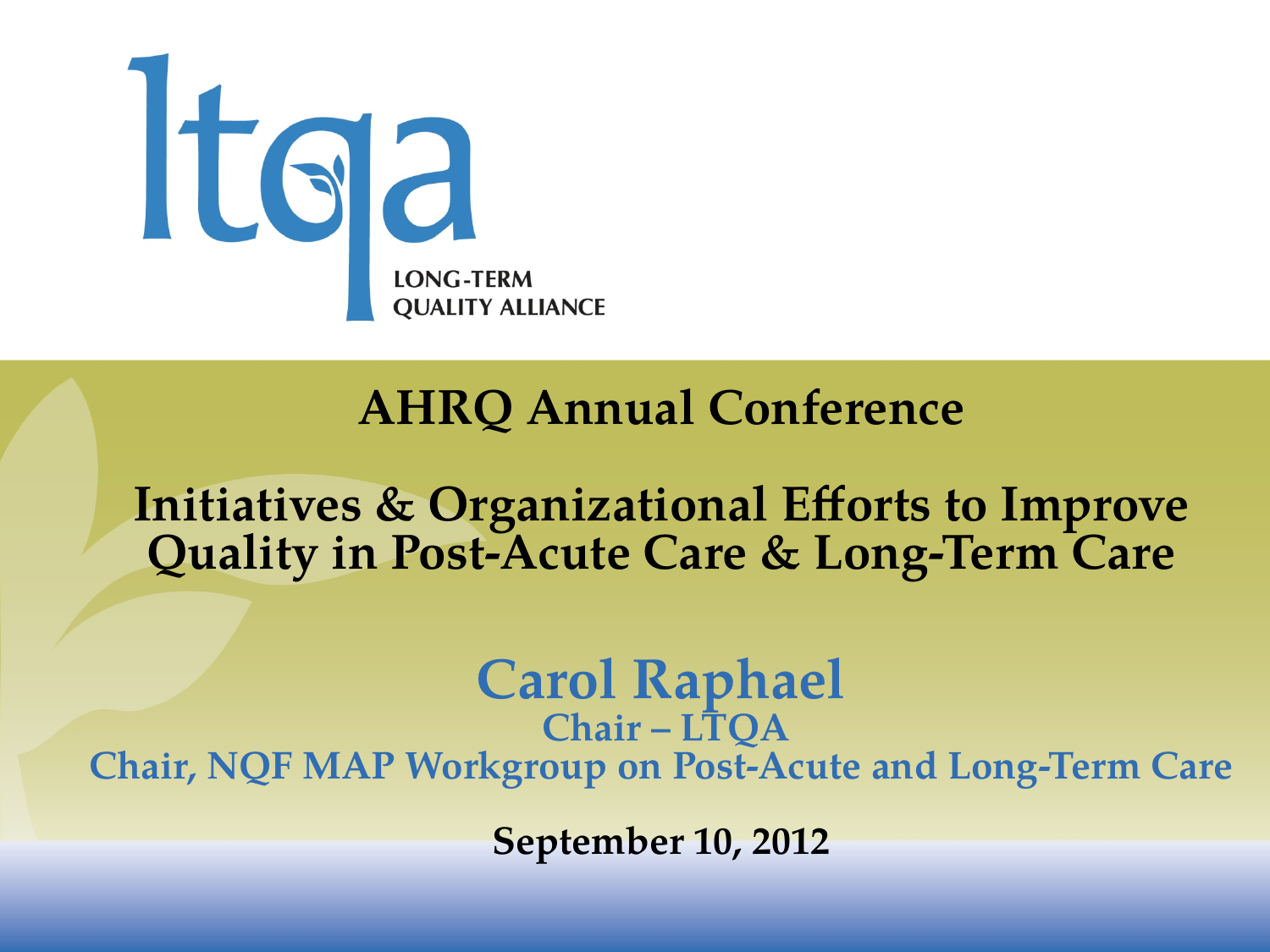

# AHRQ Annual Conference Initiatives & Organizational Efforts to Improve Quality in Post-Acute Care & Long-Term Care Carol Raphael Chair – LTQA Chair, NQF MAP Workgroup on Post-Acute and Long-Term Care September 10, 2012